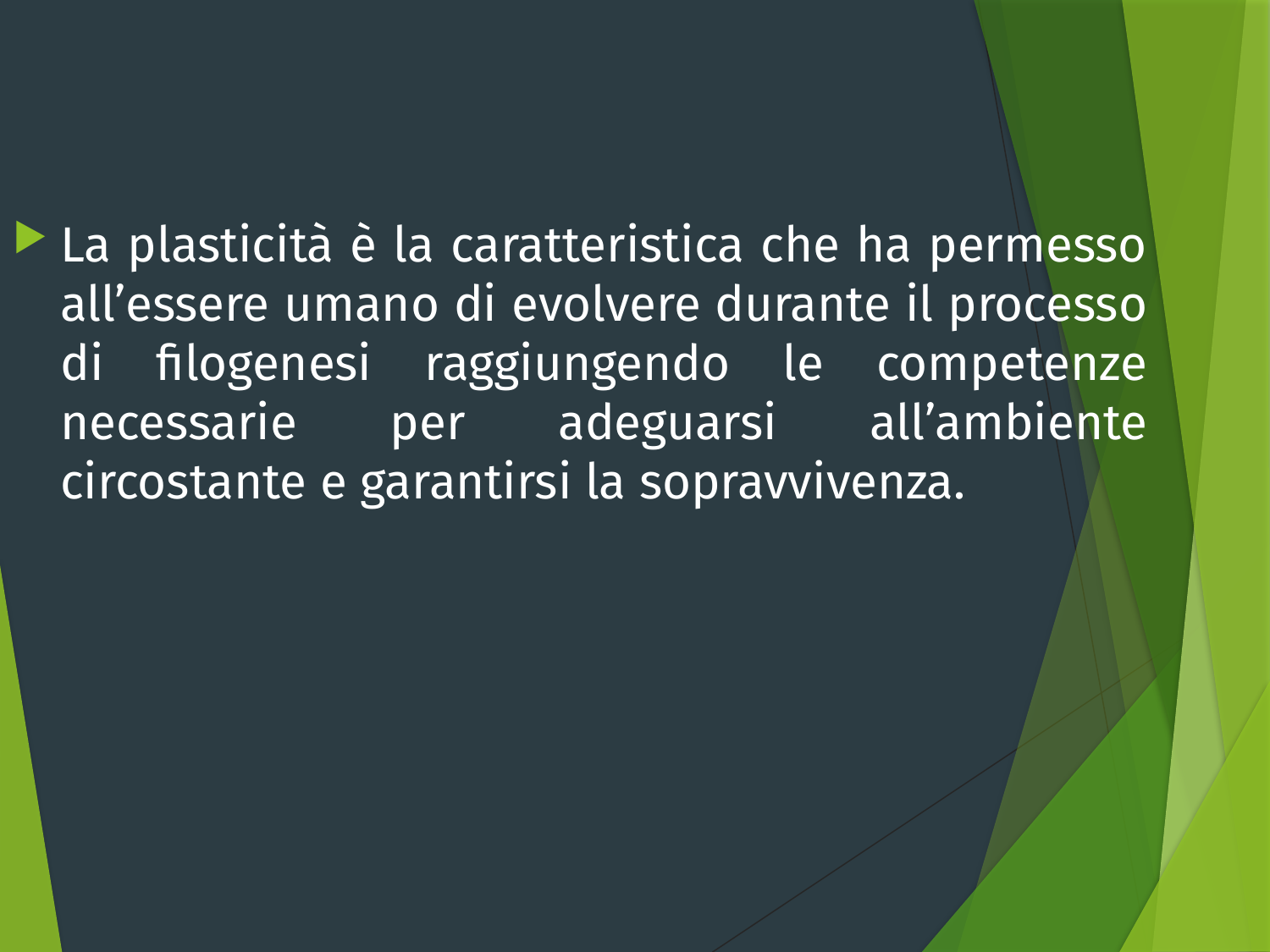

La plasticità è la caratteristica che ha permesso all’essere umano di evolvere durante il processo di filogenesi raggiungendo le competenze necessarie per adeguarsi all’ambiente circostante e garantirsi la sopravvivenza.